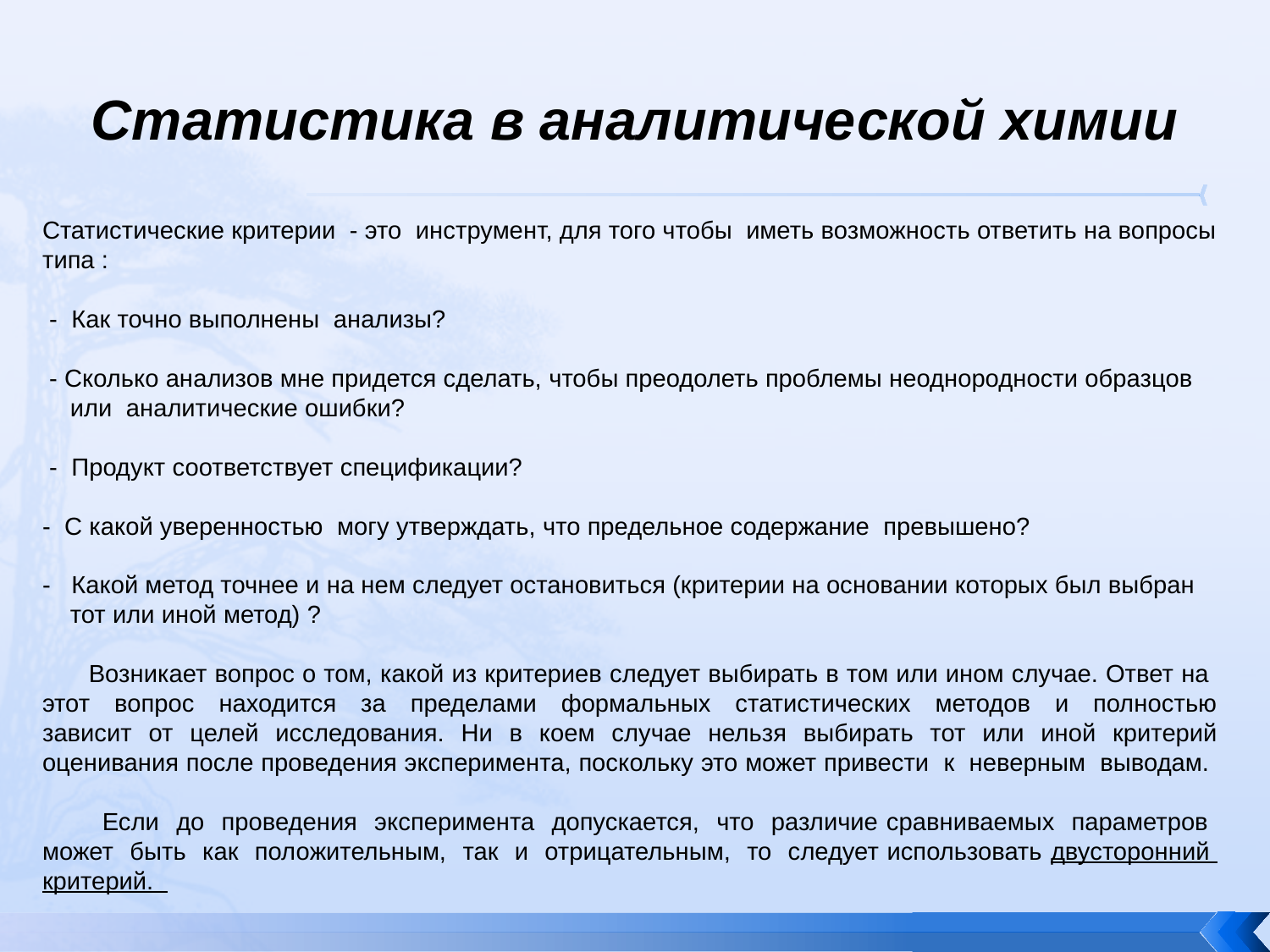

# Статистика в аналитической химии

Статистические критерии  - это  инструмент, для того чтобы  иметь возможность ответить на вопросы типа :

 -  Как точно выполнены  анализы?

 - Сколько анализов мне придется сделать, чтобы преодолеть проблемы неоднородности образцов
    или  аналитические ошибки?

 -  Продукт соответствует спецификации?

-  С какой уверенностью  могу утверждать, что предельное содержание  превышено?

-   Какой метод точнее и на нем следует остановиться (критерии на основании которых был выбран
    тот или иной метод) ?

      Возникает вопрос о том, какой из критериев следует выбирать в том или ином случае. Ответ на  этот  вопрос  находится  за  пределами  формальных  статистических  методов  и  полностью зависит от целей исследования. Ни в коем случае нельзя выбирать тот или иной критерий оценивания после проведения эксперимента, поскольку это может привести  к  неверным  выводам.

       Если  до  проведения  эксперимента  допускается,  что  различие сравниваемых  параметров  может  быть  как  положительным,  так  и  отрицательным,  то  следует использовать двусторонний  критерий.